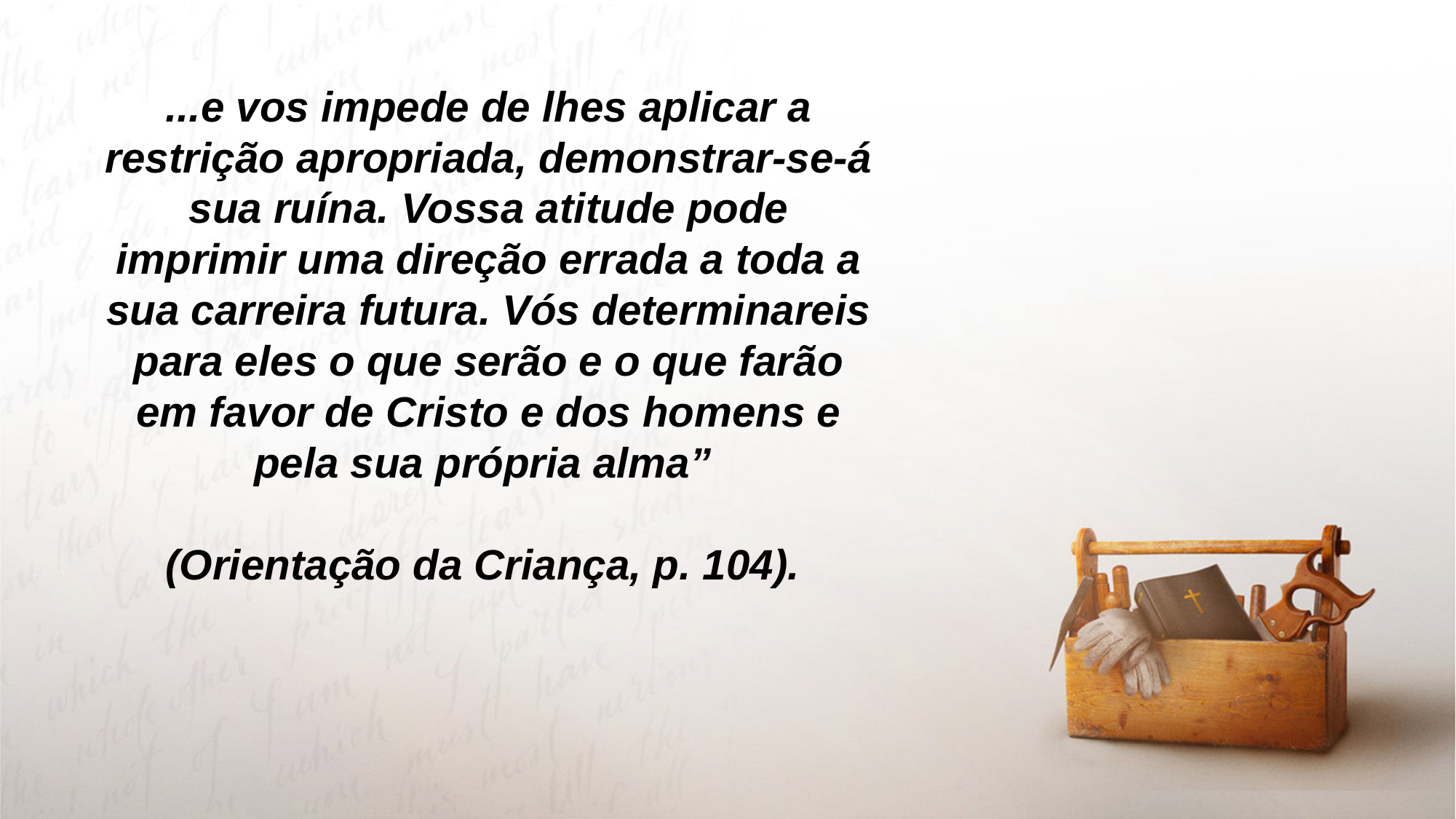

...e vos impede de lhes aplicar a restrição apropriada, demonstrar-se-á sua ruína. Vossa atitude pode imprimir uma direção errada a toda a sua carreira futura. Vós determinareis para eles o que serão e o que farão em favor de Cristo e dos homens e pela sua própria alma”

(Orientação da Criança, p. 104).